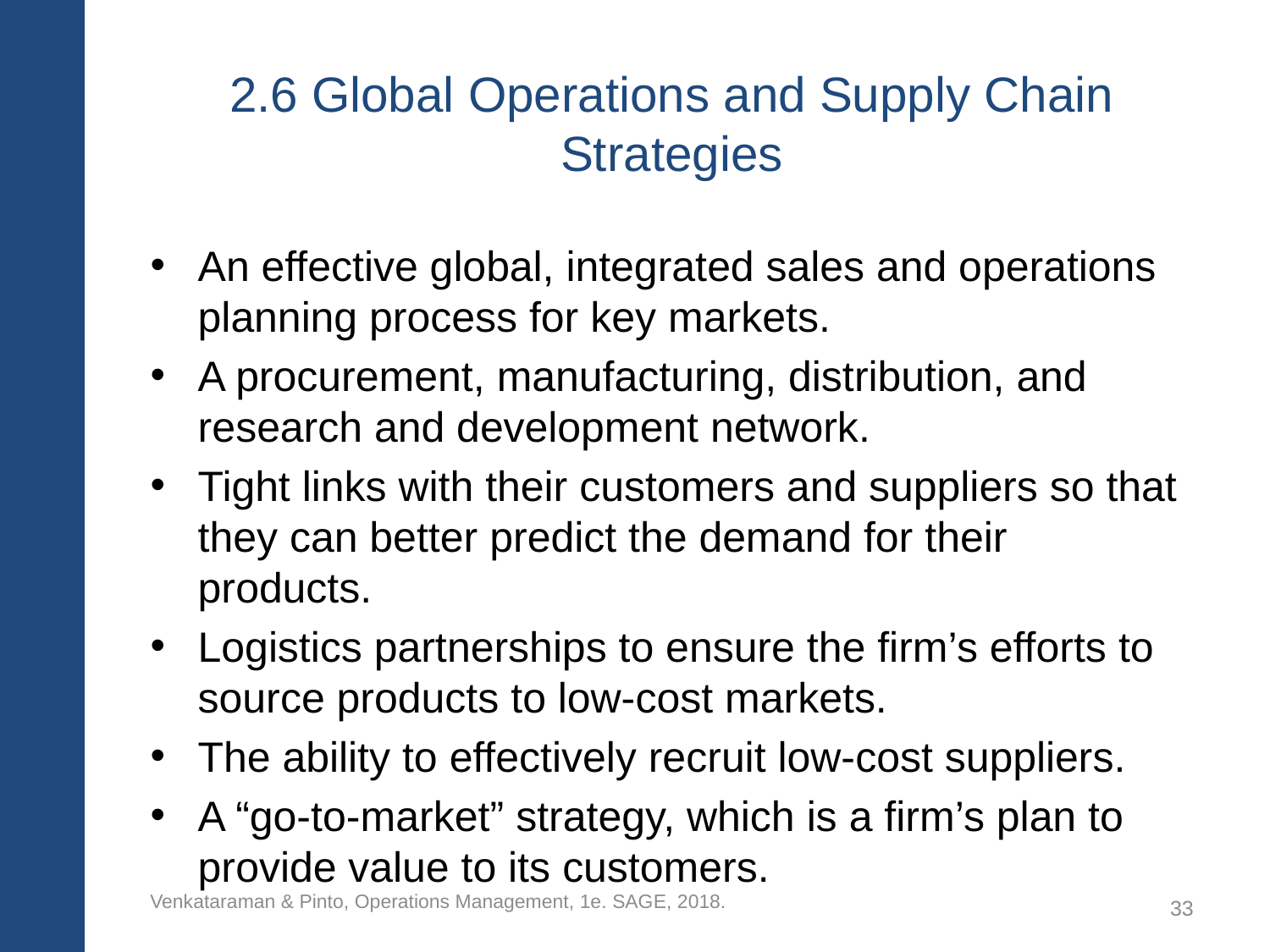

# 2.6 Global Operations and Supply Chain Strategies
An effective global, integrated sales and operations planning process for key markets.
A procurement, manufacturing, distribution, and research and development network.
Tight links with their customers and suppliers so that they can better predict the demand for their products.
Logistics partnerships to ensure the firm’s efforts to source products to low-cost markets.
The ability to effectively recruit low-cost suppliers.
A “go-to-market” strategy, which is a firm’s plan to provide value to its customers.
Venkataraman & Pinto, Operations Management, 1e. SAGE, 2018.
33